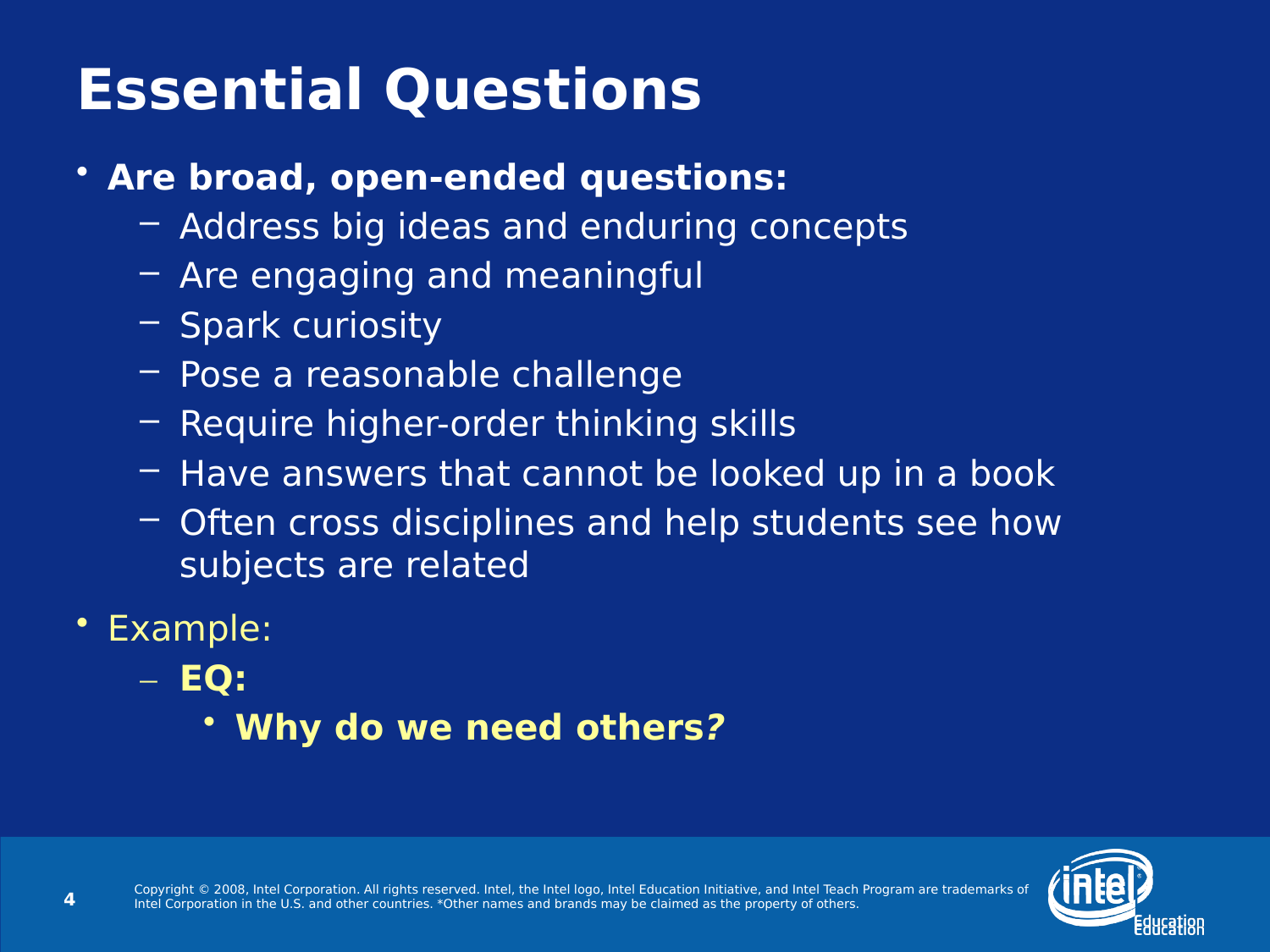

# Essential Questions
Are broad, open-ended questions:
Address big ideas and enduring concepts
Are engaging and meaningful
Spark curiosity
Pose a reasonable challenge
Require higher-order thinking skills
Have answers that cannot be looked up in a book
Often cross disciplines and help students see how subjects are related
Example:
EQ:
Why do we need others?
4